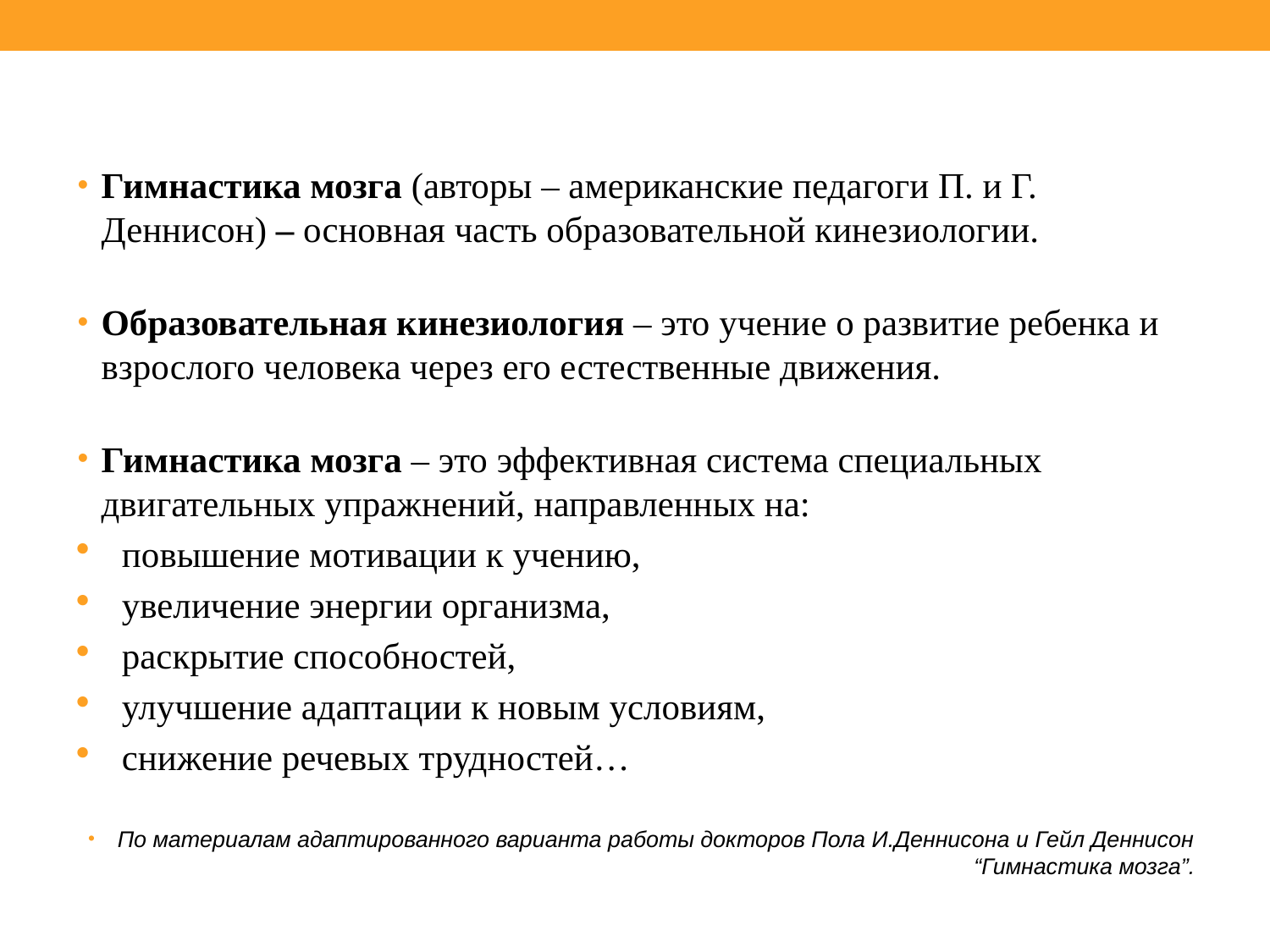

Гимнастика мозга (авторы – американские педагоги П. и Г. Деннисон) – основная часть образовательной кинезиологии.

Образовательная кинезиология – это учение о развитие ребенка и взрослого человека через его естественные движения.

Гимнастика мозга – это эффективная система специальных двигательных упражнений, направленных на:
повышение мотивации к учению,
увеличение энергии организма,
раскрытие способностей,
улучшение адаптации к новым условиям,
снижение речевых трудностей…

По материалам адаптированного варианта работы докторов Пола И.Деннисона и Гейл Деннисон “Гимнастика мозга”.